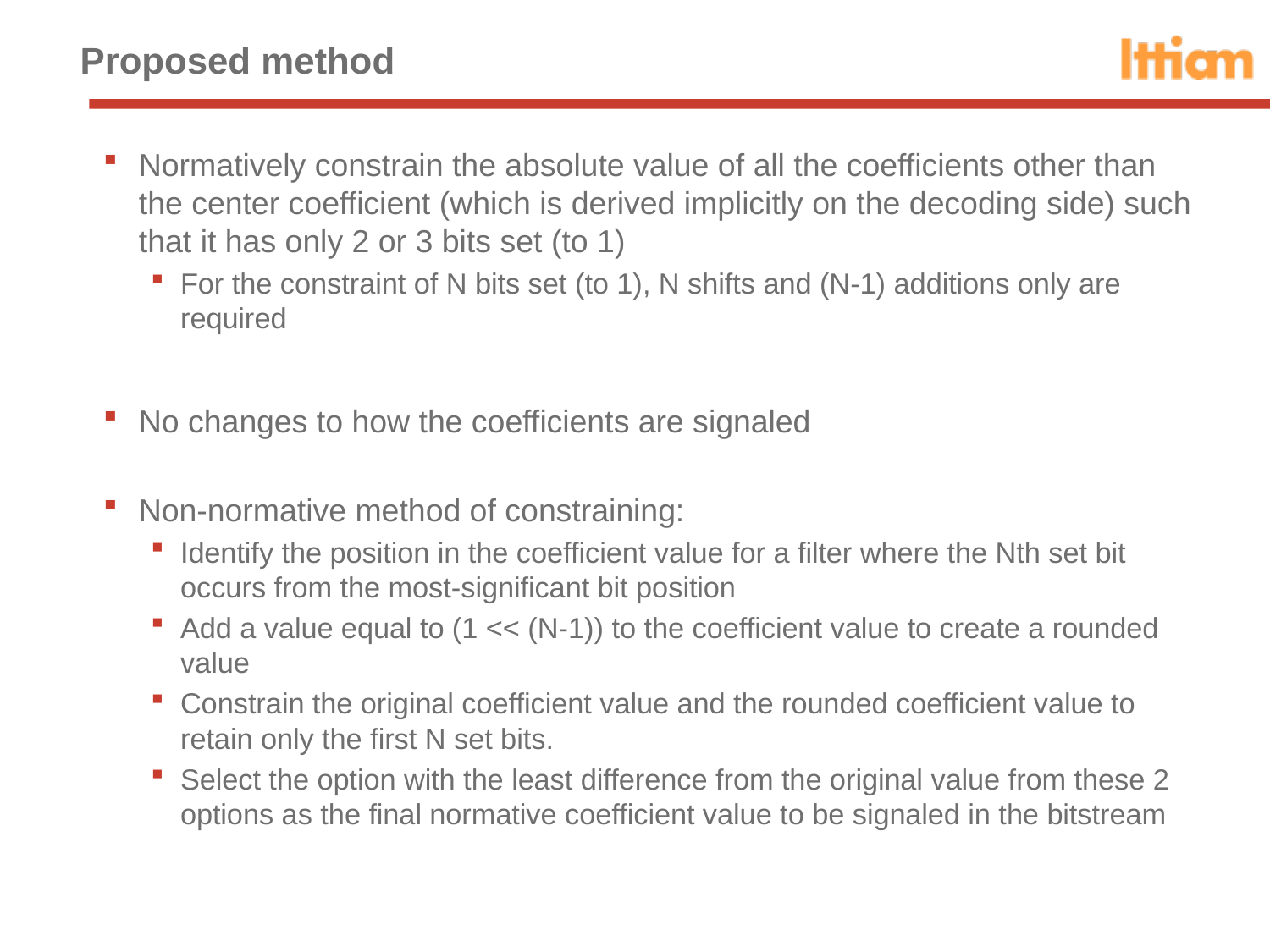

# Proposed method
Normatively constrain the absolute value of all the coefficients other than the center coefficient (which is derived implicitly on the decoding side) such that it has only 2 or 3 bits set (to 1)
For the constraint of N bits set (to 1), N shifts and (N-1) additions only are required

No changes to how the coefficients are signaled

Non-normative method of constraining:
Identify the position in the coefficient value for a filter where the Nth set bit occurs from the most-significant bit position
Add a value equal to (1 << (N-1)) to the coefficient value to create a rounded value
Constrain the original coefficient value and the rounded coefficient value to retain only the first N set bits.
Select the option with the least difference from the original value from these 2 options as the final normative coefficient value to be signaled in the bitstream